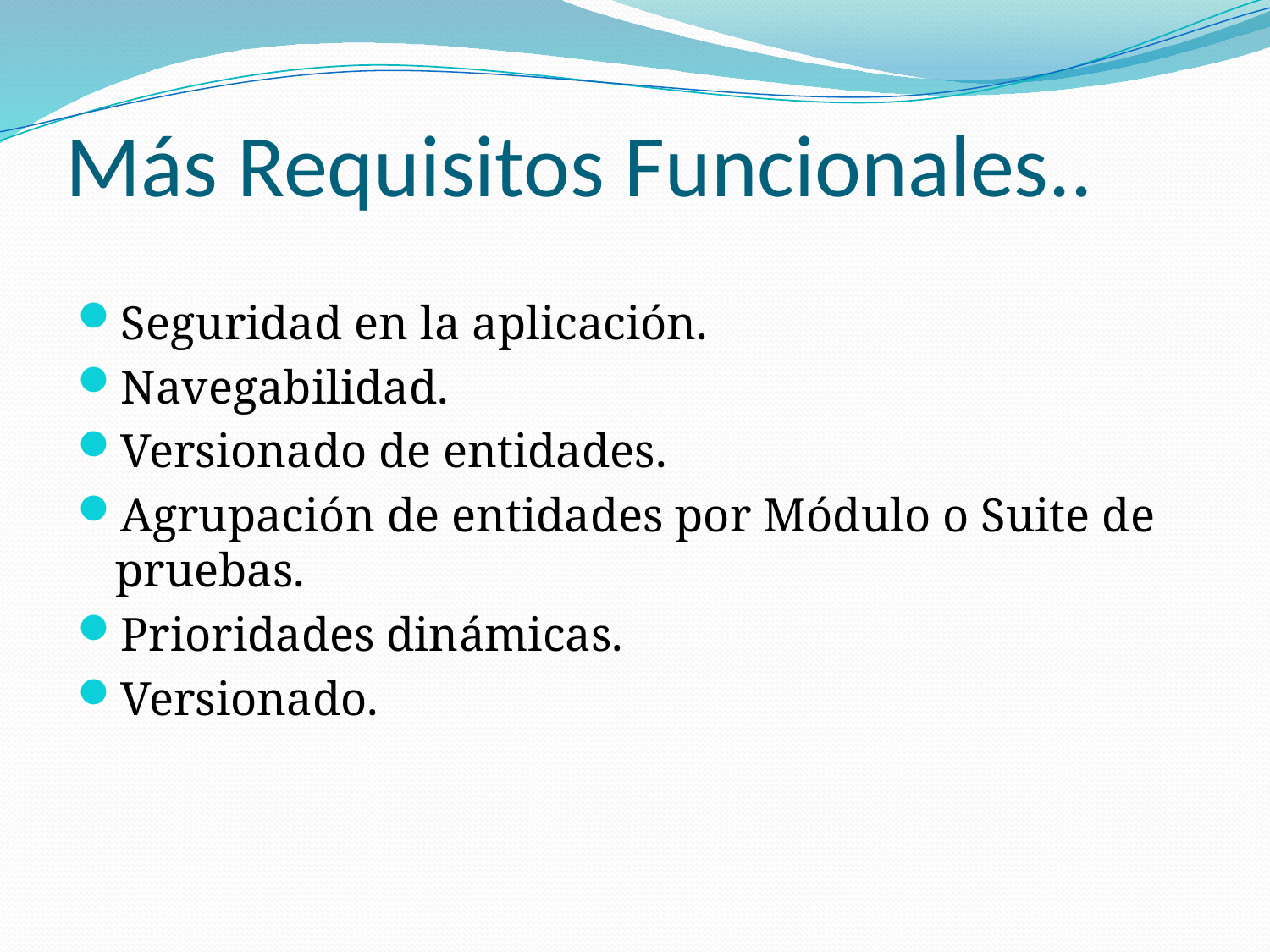

# Más Requisitos Funcionales..

Seguridad en la aplicación.
Navegabilidad.
Versionado de entidades.
Agrupación de entidades por Módulo o Suite de pruebas.
Prioridades dinámicas.
Versionado.